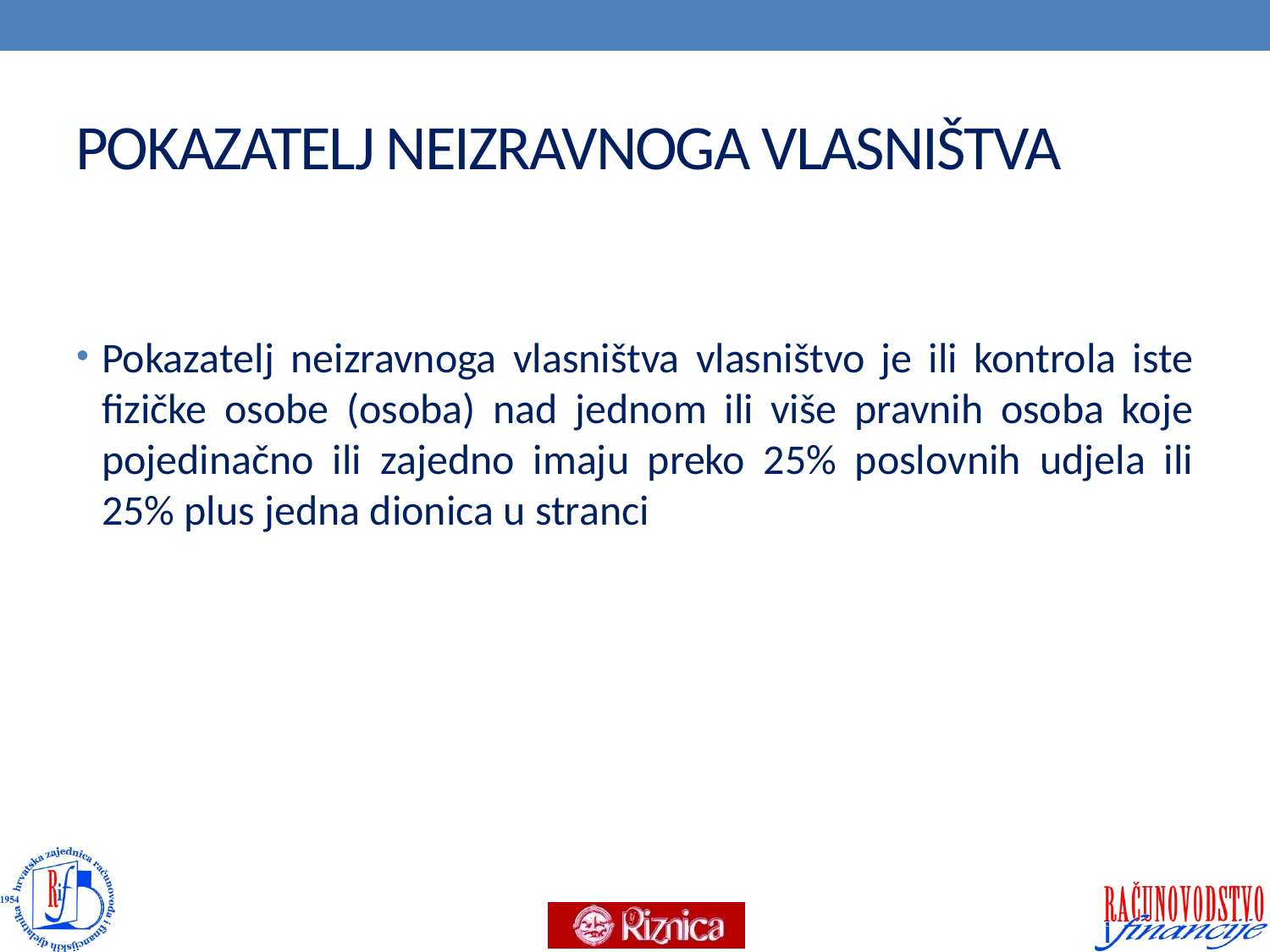

# POKAZATELJ NEIZRAVNOGA VLASNIŠTVA

Pokazatelj neizravnoga vlasništva vlasništvo je ili kontrola iste fizičke osobe (osoba) nad jednom ili više pravnih osoba koje pojedinačno ili zajedno imaju preko 25% poslovnih udjela ili 25% plus jedna dionica u stranci